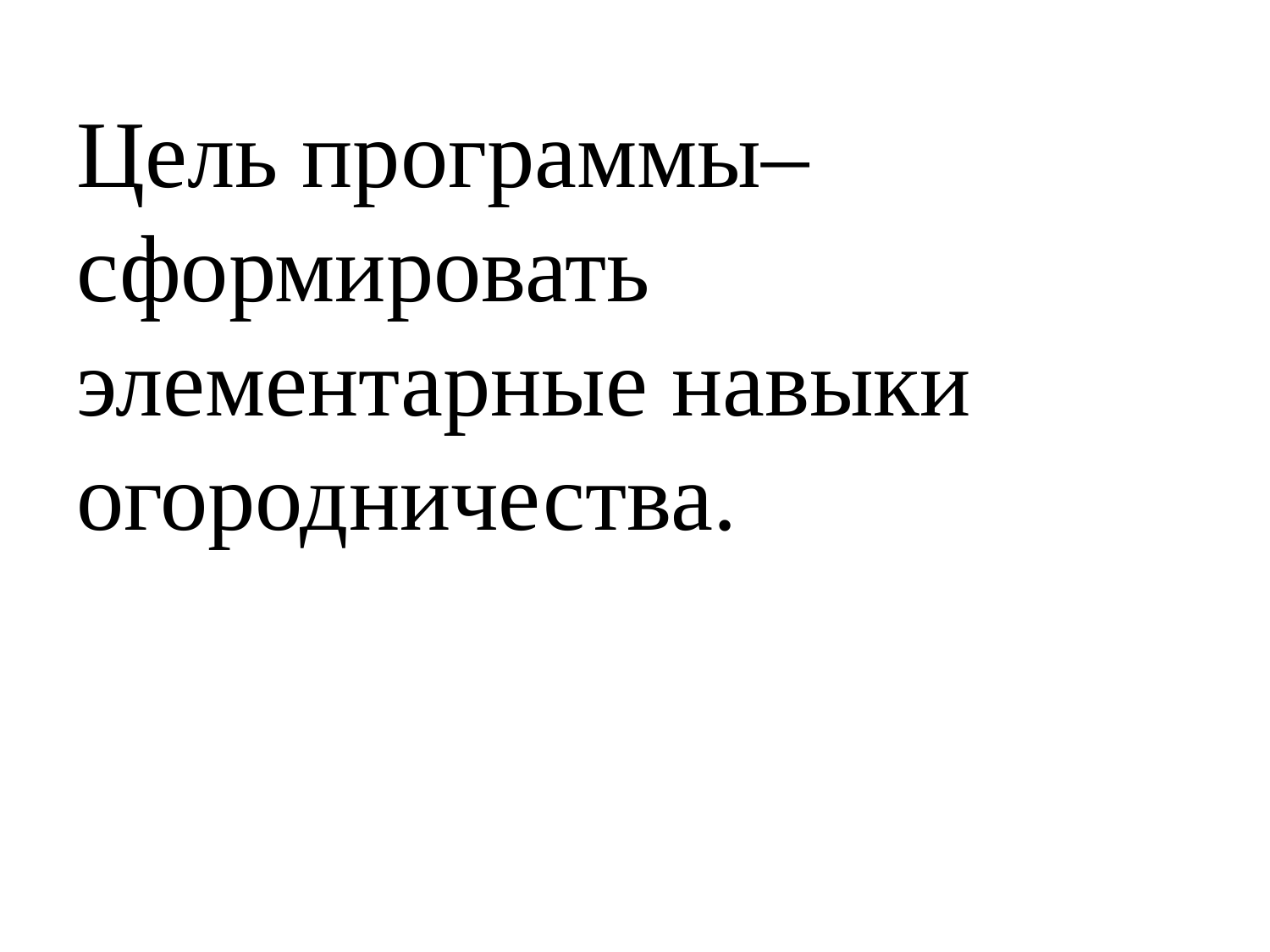

#
Цель программы–  сформировать элементарные навыки огородничества.